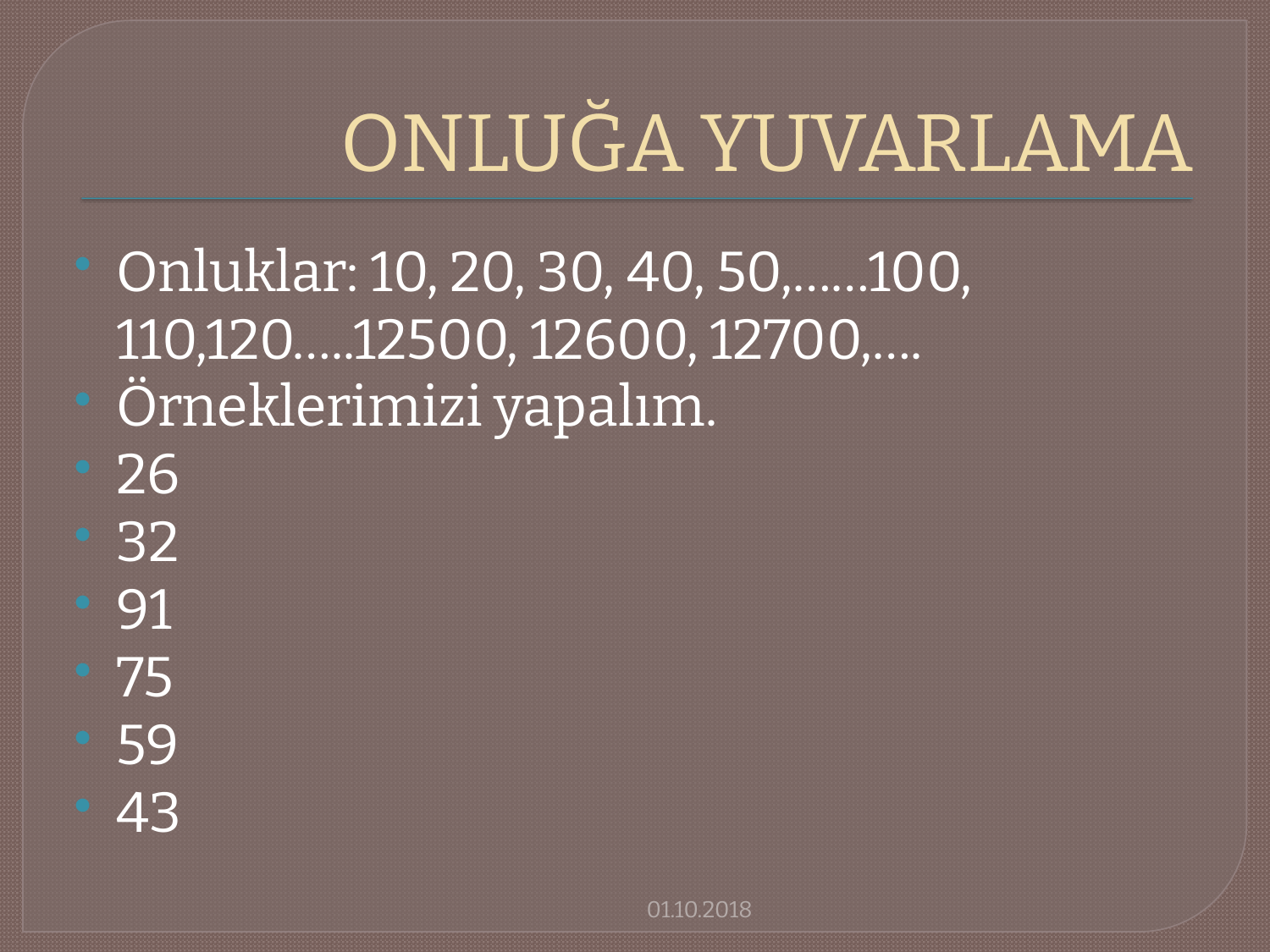

# ONLUĞA YUVARLAMA
Onluklar: 10, 20, 30, 40, 50,……100, 110,120…..12500, 12600, 12700,….
Örneklerimizi yapalım.
26
32
91
75
59
43
01.10.2018